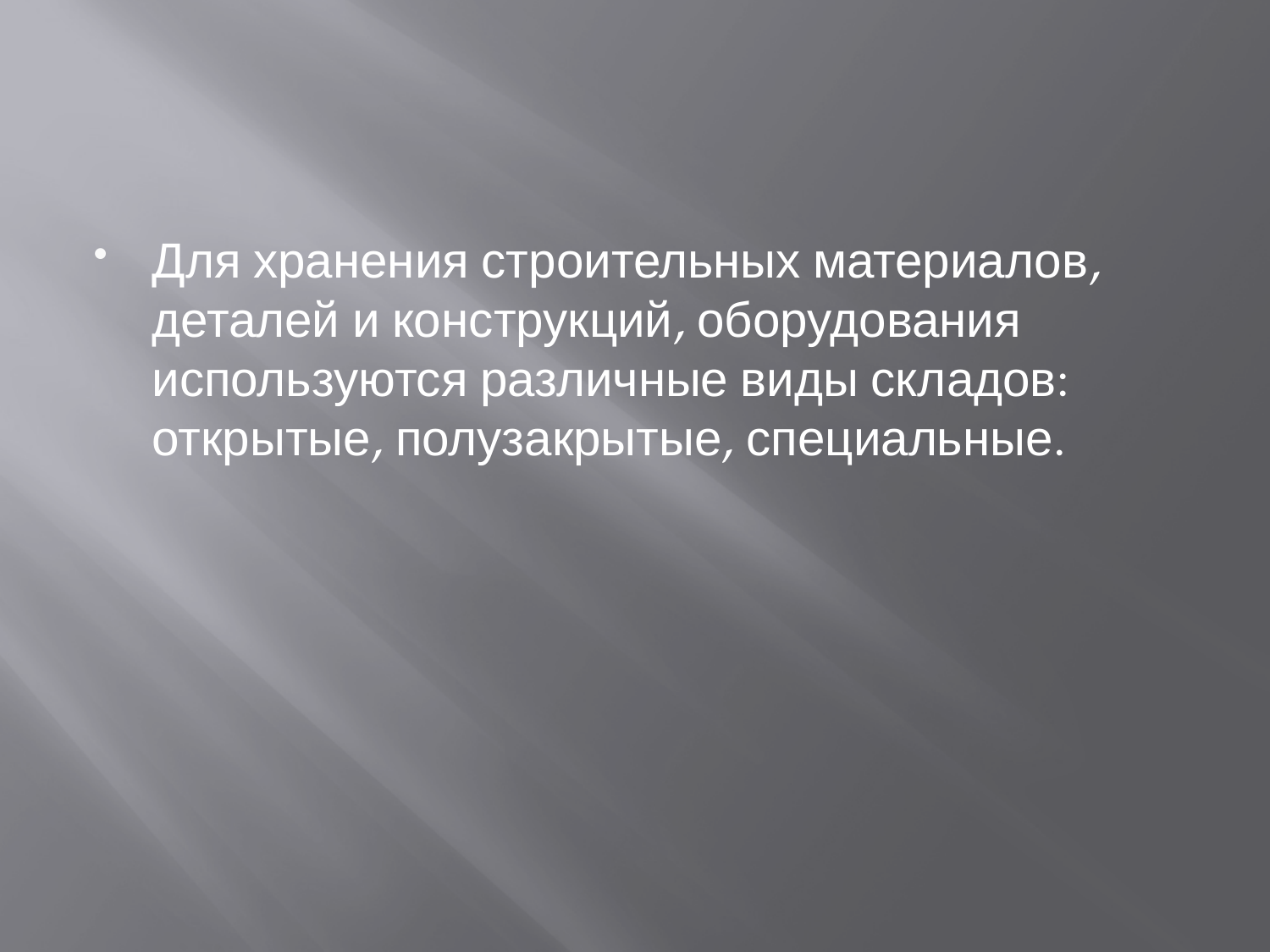

#
Для хранения строительных материалов, деталей и конструкций, оборудования используются различные виды складов: открытые, полузакрытые, специальные.